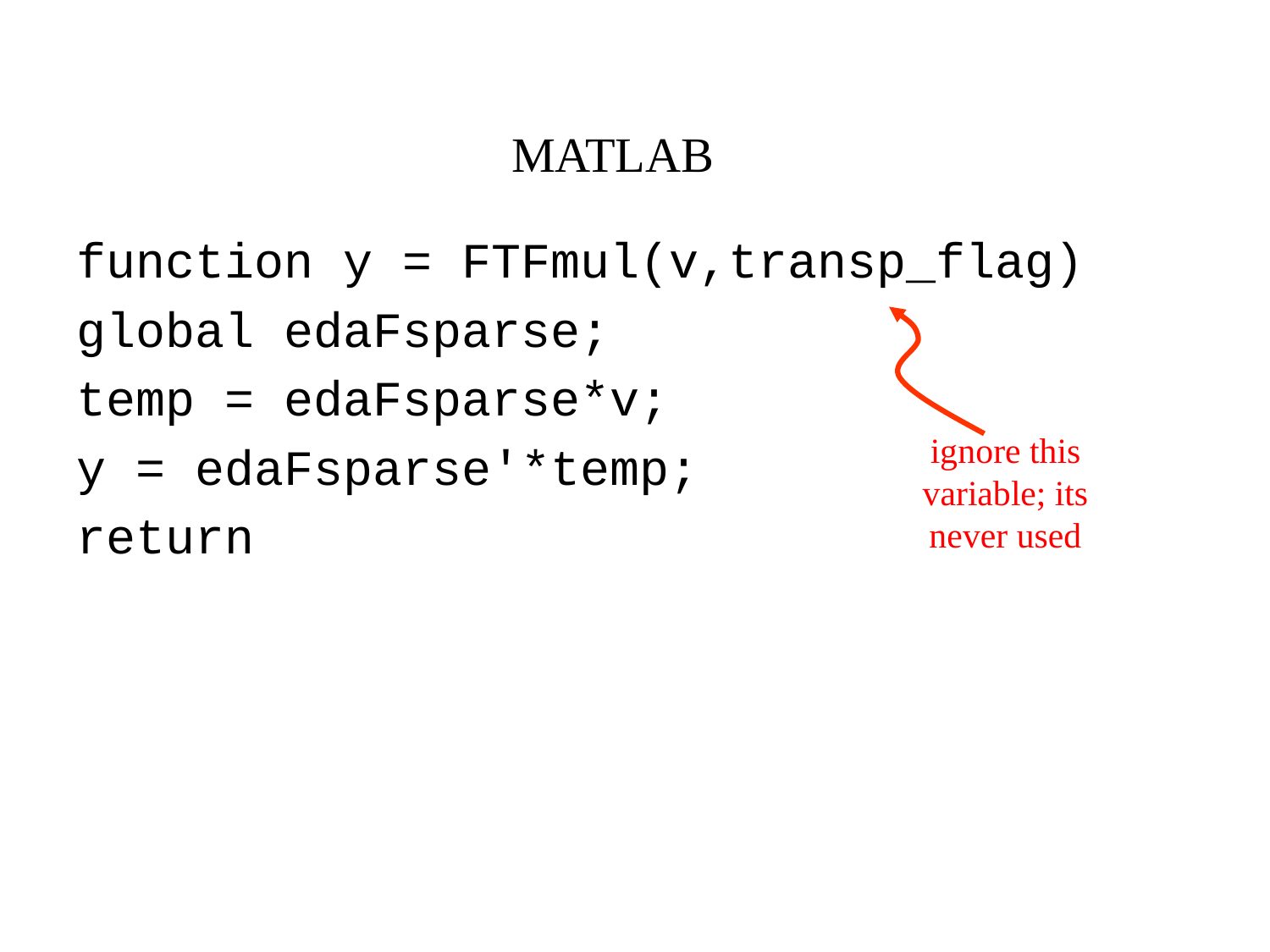

MATLAB
function y = FTFmul(v,transp_flag)
global edaFsparse;
temp = edaFsparse*v;
y = edaFsparse'*temp;
return

ignore this variable; its never used